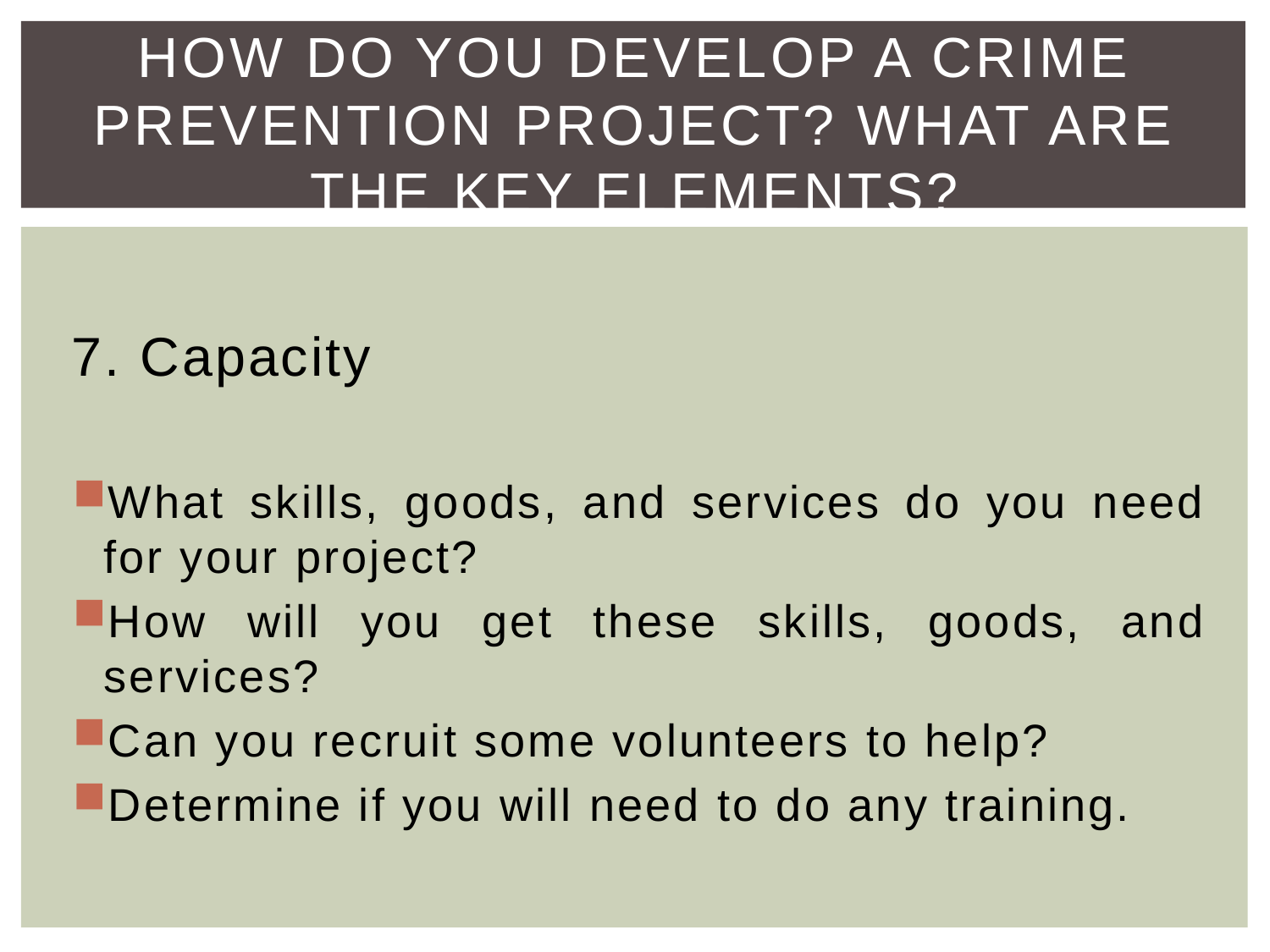

# How do you develop a crime prevention project? What are the key elements?

7. Capacity

What skills, goods, and services do you need for your project?
How will you get these skills, goods, and services?
Can you recruit some volunteers to help?
Determine if you will need to do any training.